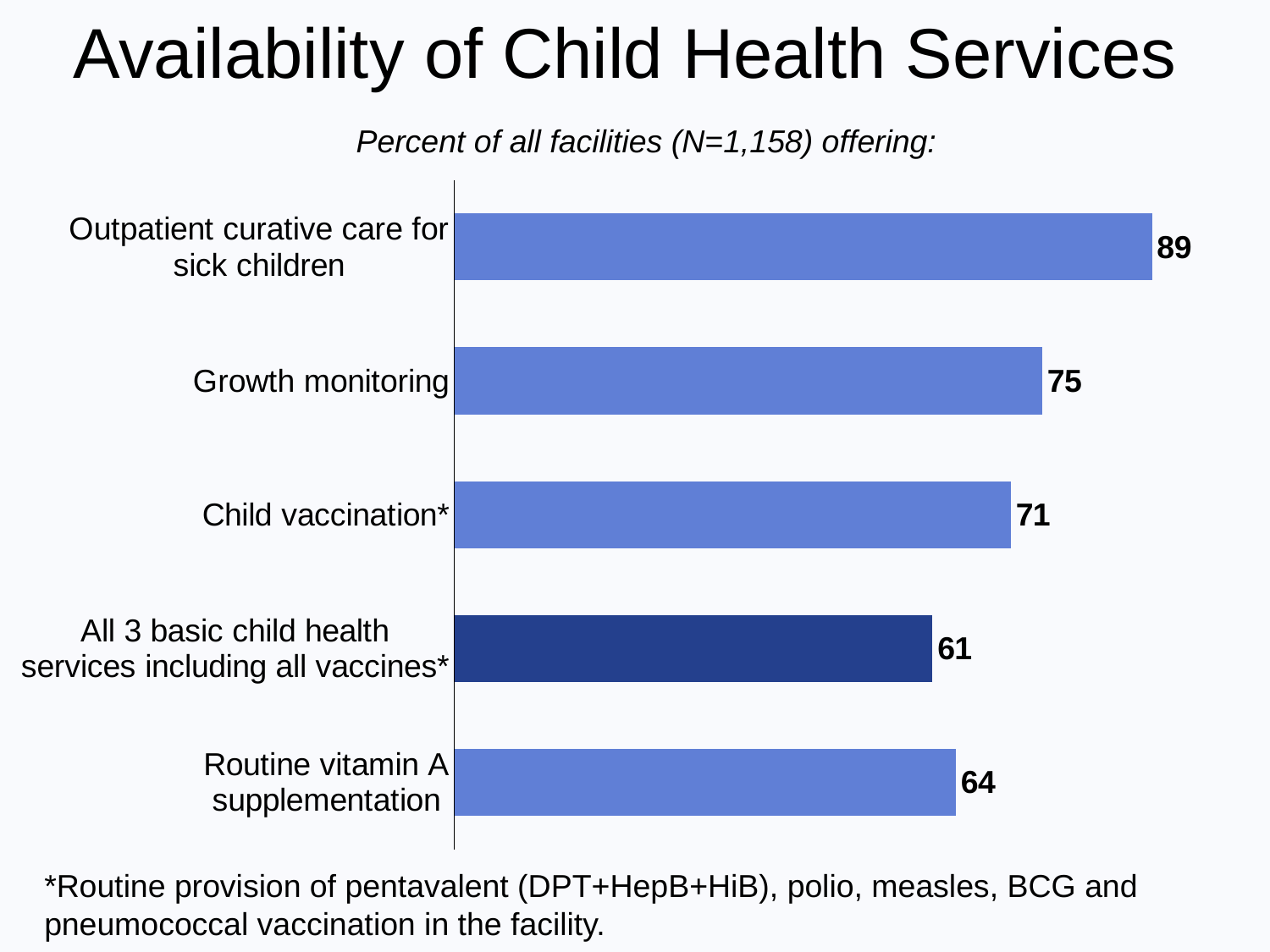

Availability of Child Health Services
Percent of all facilities (N=1,158) offering:

### Chart

| Category | Column2 |
|---|---|
| Routine vitamin A supplementation | 64.0 |
| All 3 basic child health services including all vaccines* | 61.0 |
| Child vaccination* | 71.0 |
| Growth monitoring | 75.0 |
| Outpatient curative care for sick children | 89.0 |
*Routine provision of pentavalent (DPT+HepB+HiB), polio, measles, BCG and pneumococcal vaccination in the facility.